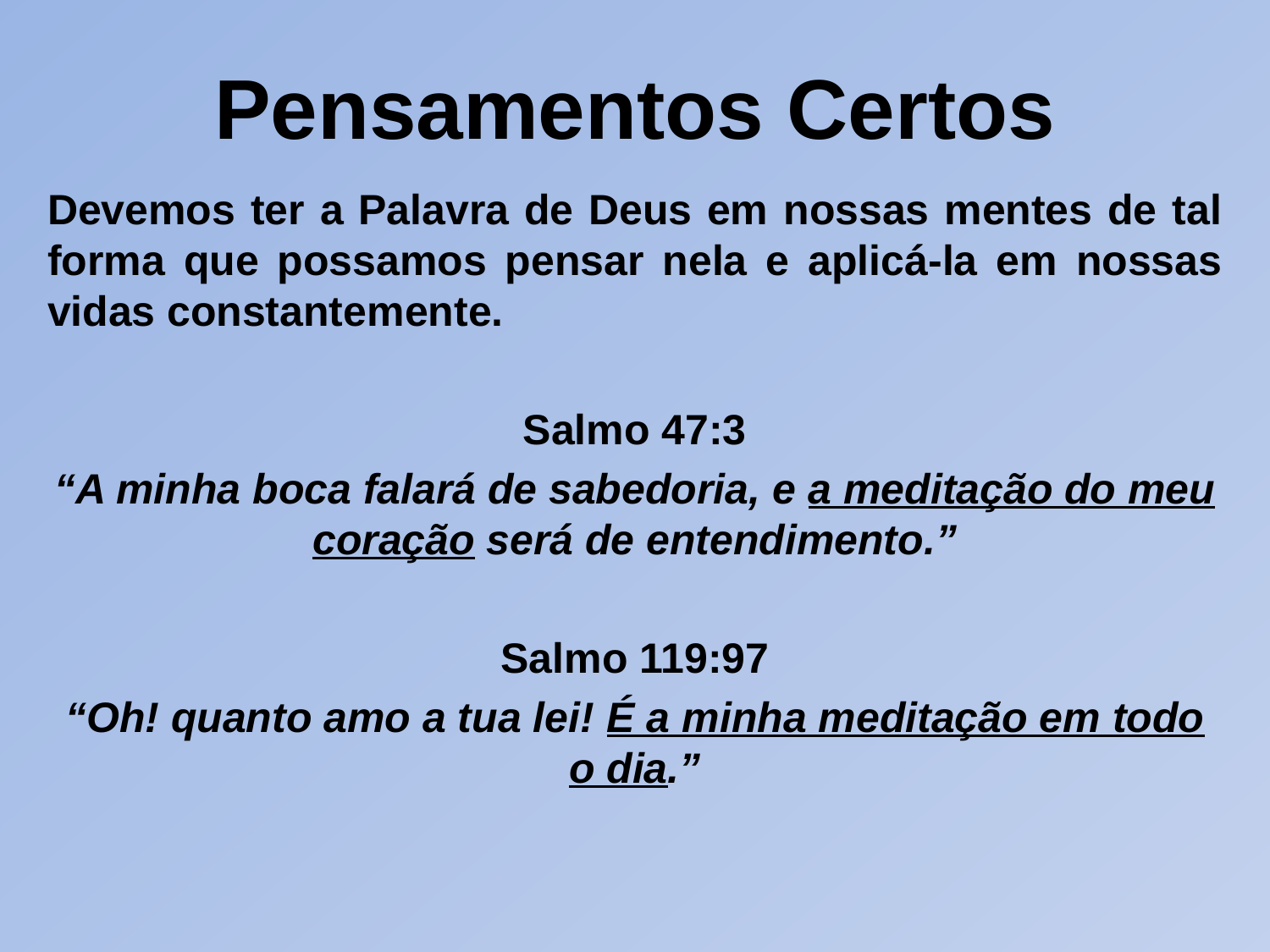

# Pensamentos Certos
Devemos ter a Palavra de Deus em nossas mentes de tal forma que possamos pensar nela e aplicá-la em nossas vidas constantemente.

Salmo 47:3
“A minha boca falará de sabedoria, e a meditação do meu coração será de entendimento.”

Salmo 119:97
“Oh! quanto amo a tua lei! É a minha meditação em todo o dia.”